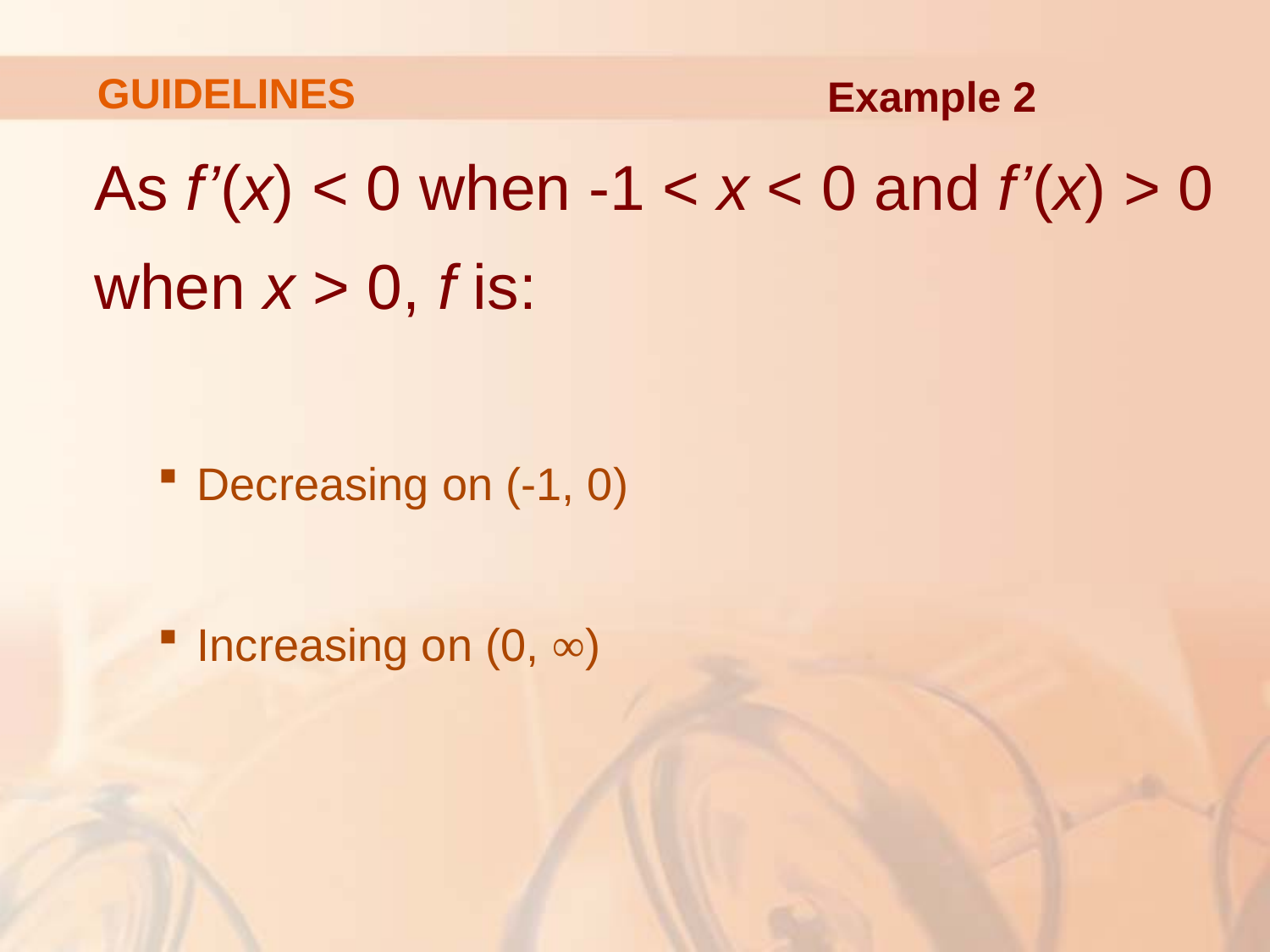

# GUIDELINES
Example 2
As f’(x) < 0 when -1 < x < 0 and f’(x) > 0 when x > 0, f is:

Decreasing on (-1, 0)

Increasing on (0, ∞)